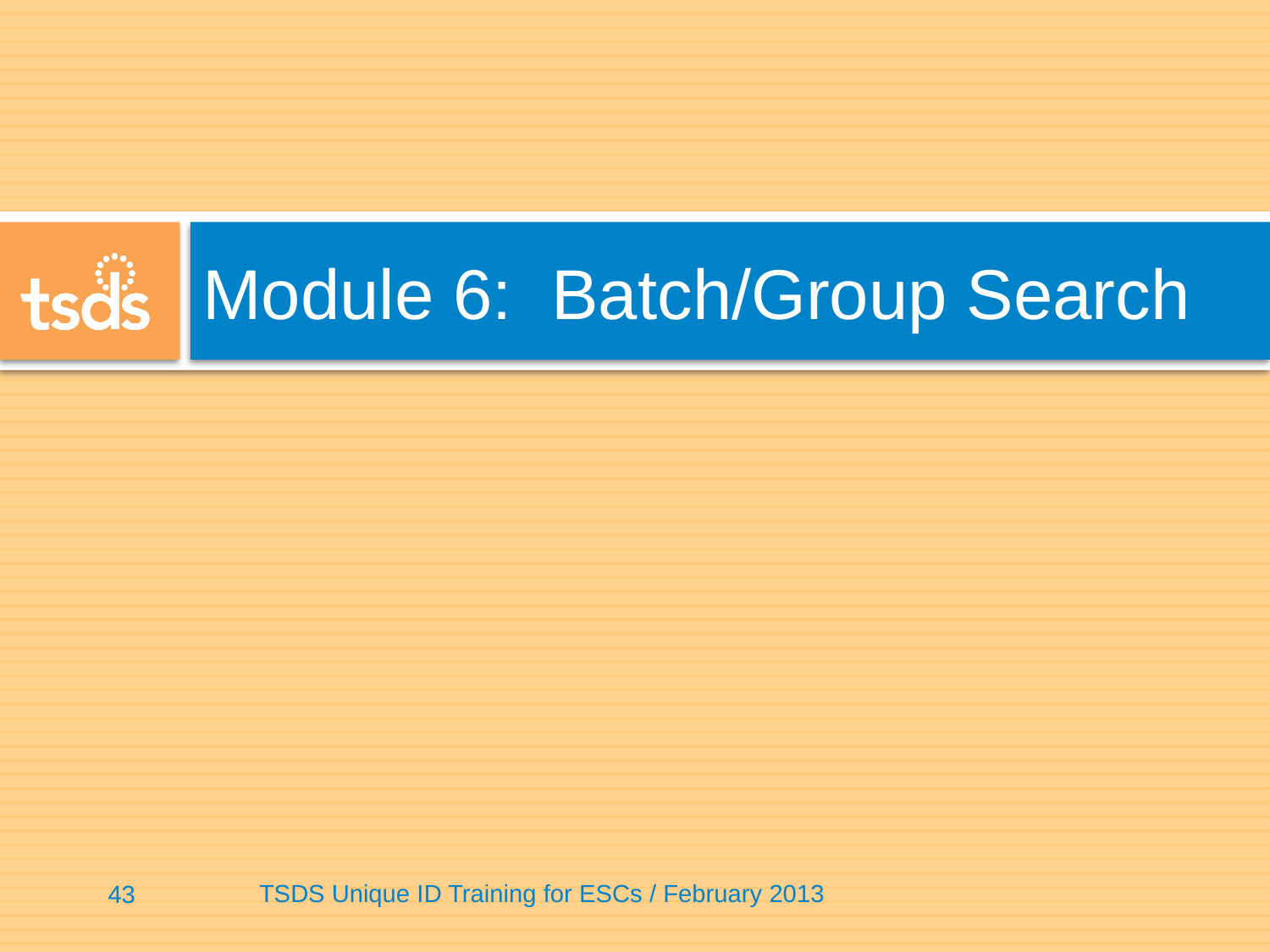

# Module 6:  Batch/Group Search
TSDS Unique ID Training for ESCs / February 2013
43